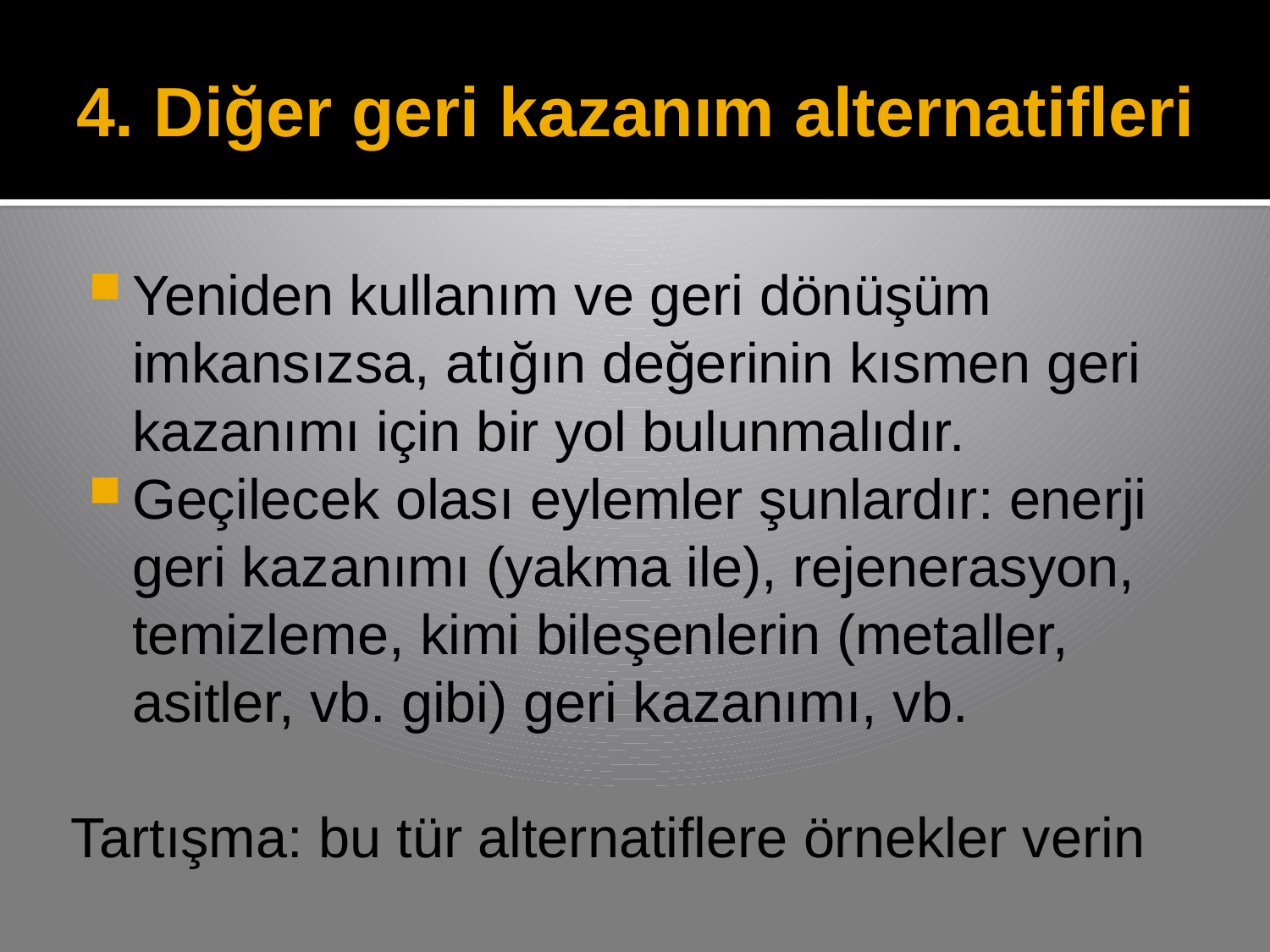

# 4. Diğer geri kazanım alternatifleri
Yeniden kullanım ve geri dönüşüm imkansızsa, atığın değerinin kısmen geri kazanımı için bir yol bulunmalıdır.
Geçilecek olası eylemler şunlardır: enerji geri kazanımı (yakma ile), rejenerasyon, temizleme, kimi bileşenlerin (metaller, asitler, vb. gibi) geri kazanımı, vb.

Tartışma: bu tür alternatiflere örnekler verin